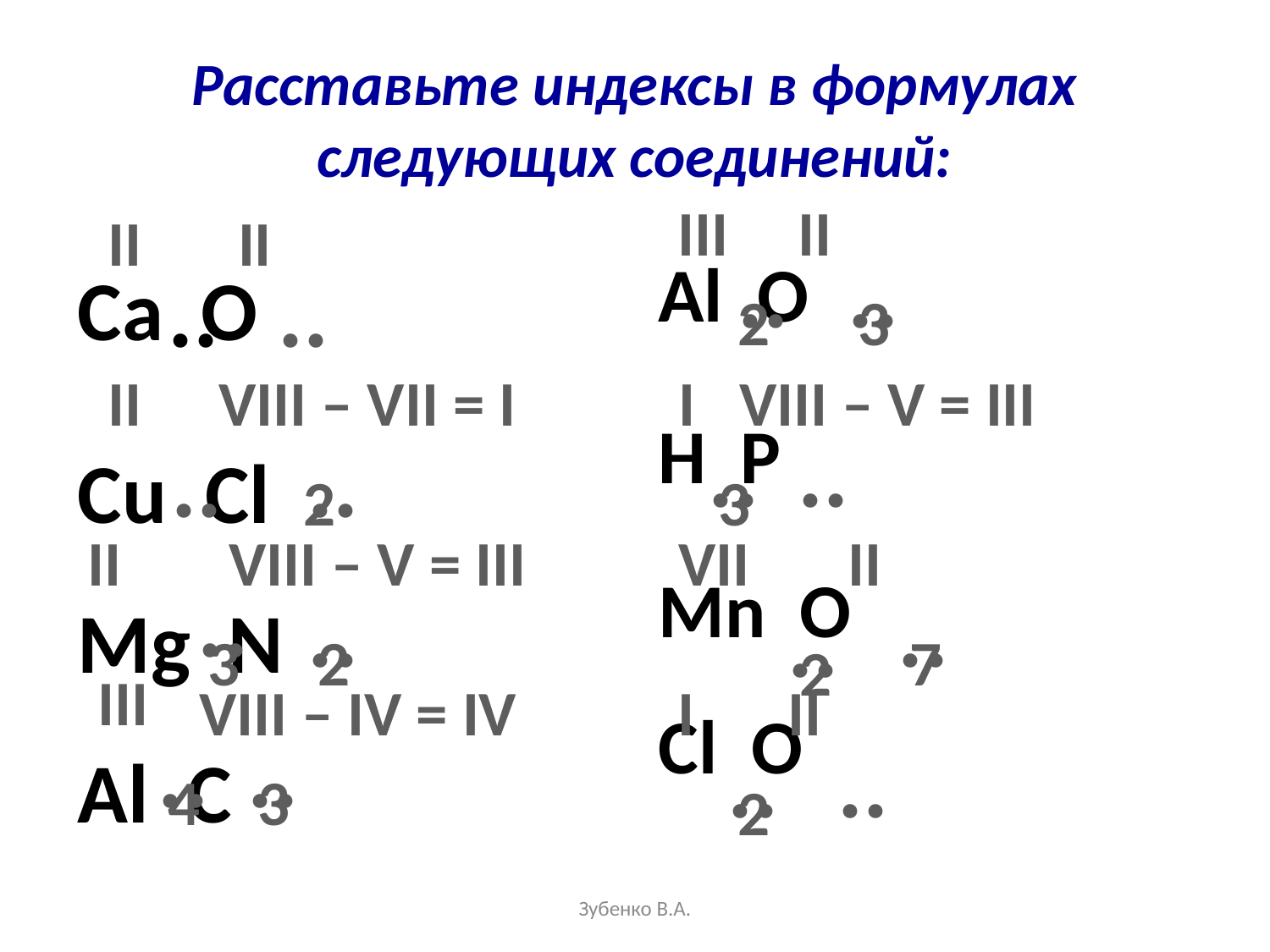

# Расставьте индексы в формулах следующих соединений:
III
II
II
II

Ca  O

Cu  Cl

Mg  N

Al  C

Al  O

H  P

Mn  O

Cl  O

..
..
..
..
2
3
II
VIII – VII = I
I
VIII – V = III
..
..
  ..
..
2
3
II
VIII – V = III
VII
II
..
..
..
..
3
2
7
2
III
VIII – IV = IV
I
II
..
..
..
..
4
3
2
Зубенко В.А.